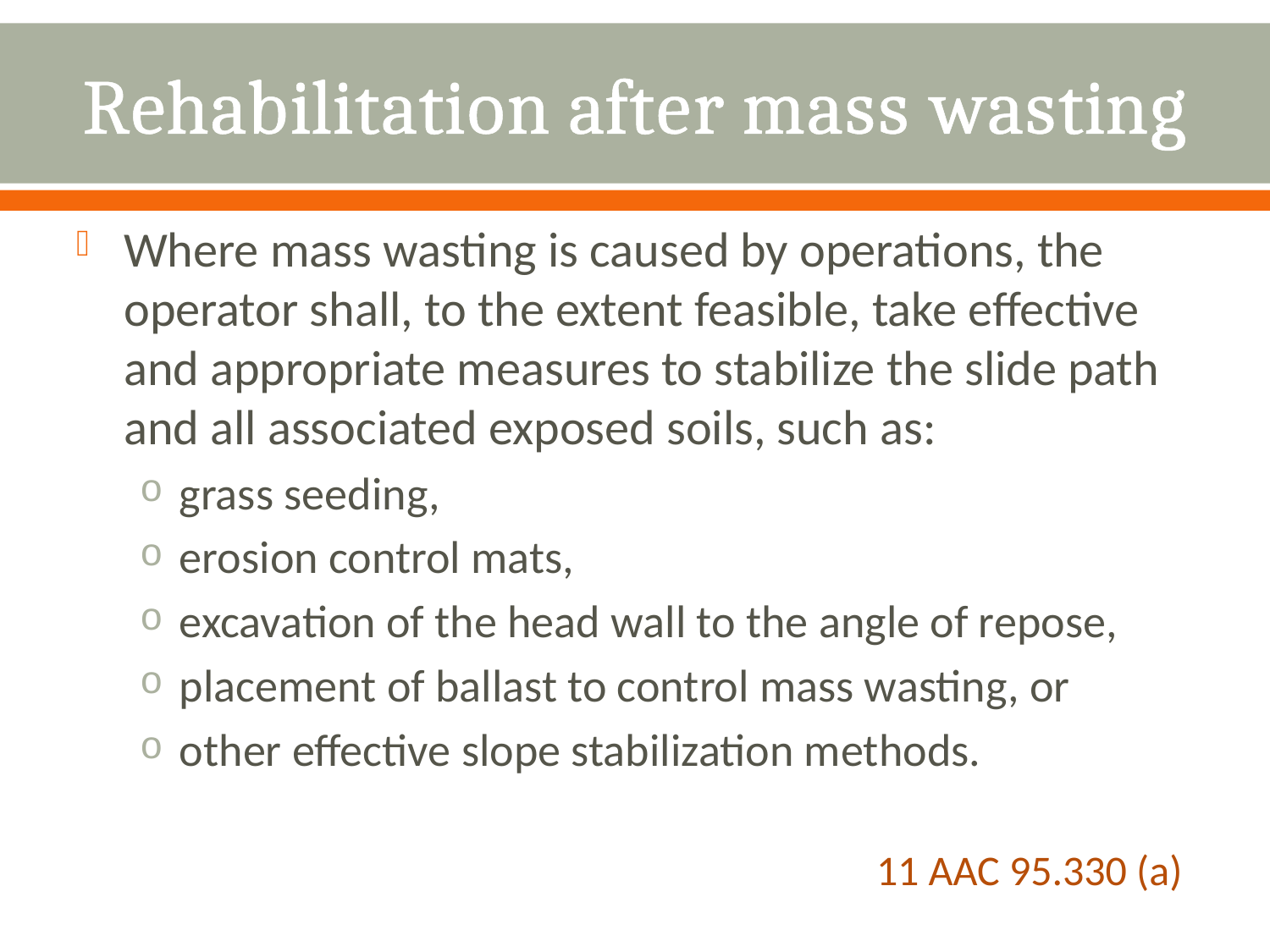

# Rehabilitation after mass wasting
Where mass wasting is caused by operations, the operator shall, to the extent feasible, take effective and appropriate measures to stabilize the slide path and all associated exposed soils, such as:
grass seeding,
erosion control mats,
excavation of the head wall to the angle of repose,
placement of ballast to control mass wasting, or
other effective slope stabilization methods.

						    11 AAC 95.330 (a)